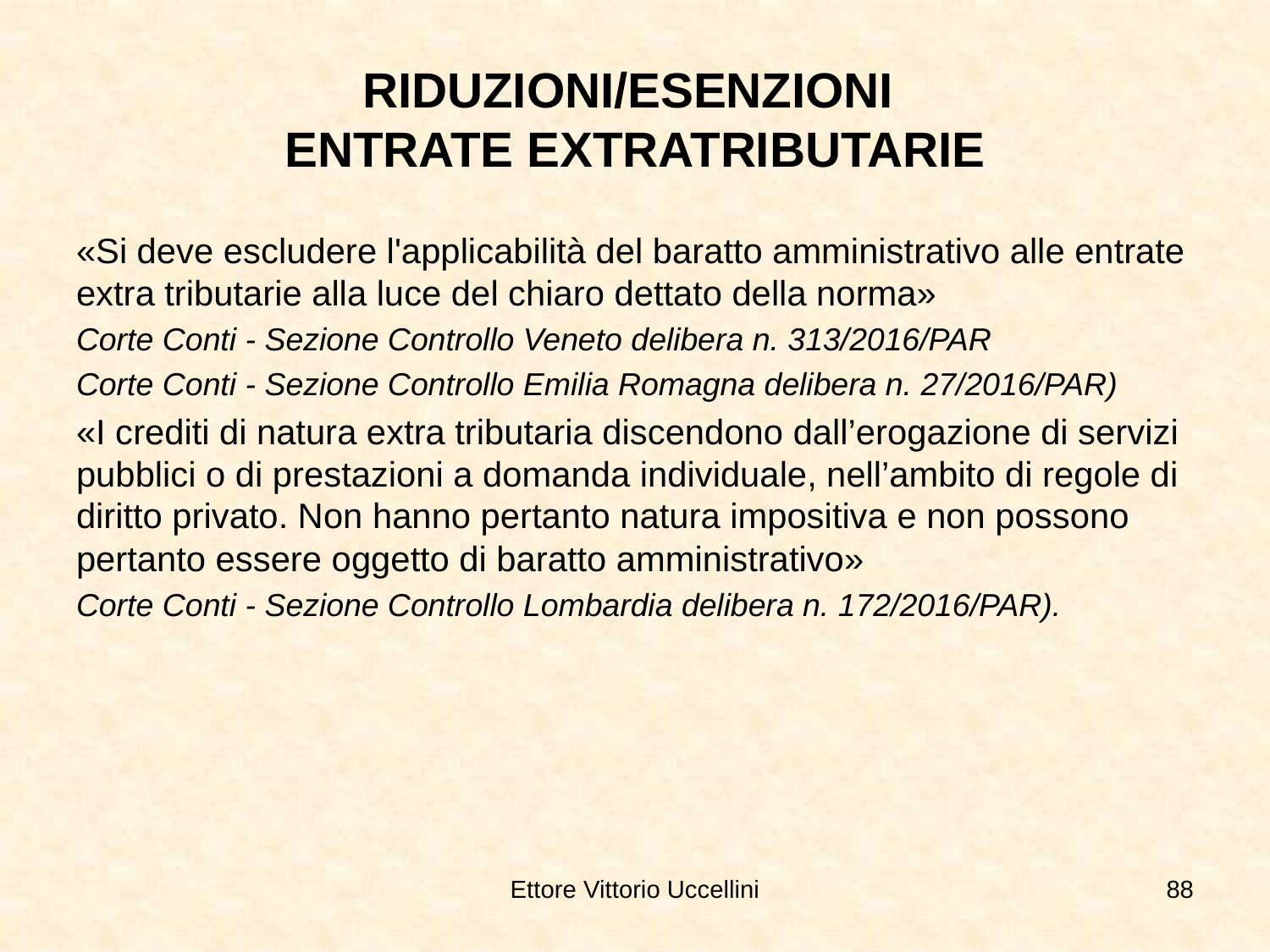

# RIDUZIONI/ESENZIONI ENTRATE EXTRATRIBUTARIE
«Si deve escludere l'applicabilità del baratto amministrativo alle entrate extra tributarie alla luce del chiaro dettato della norma»
Corte Conti - Sezione Controllo Veneto delibera n. 313/2016/PAR
Corte Conti - Sezione Controllo Emilia Romagna delibera n. 27/2016/PAR)
«I crediti di natura extra tributaria discendono dall’erogazione di servizi pubblici o di prestazioni a domanda individuale, nell’ambito di regole di diritto privato. Non hanno pertanto natura impositiva e non possono pertanto essere oggetto di baratto amministrativo»
Corte Conti - Sezione Controllo Lombardia delibera n. 172/2016/PAR).
Ettore Vittorio Uccellini
88